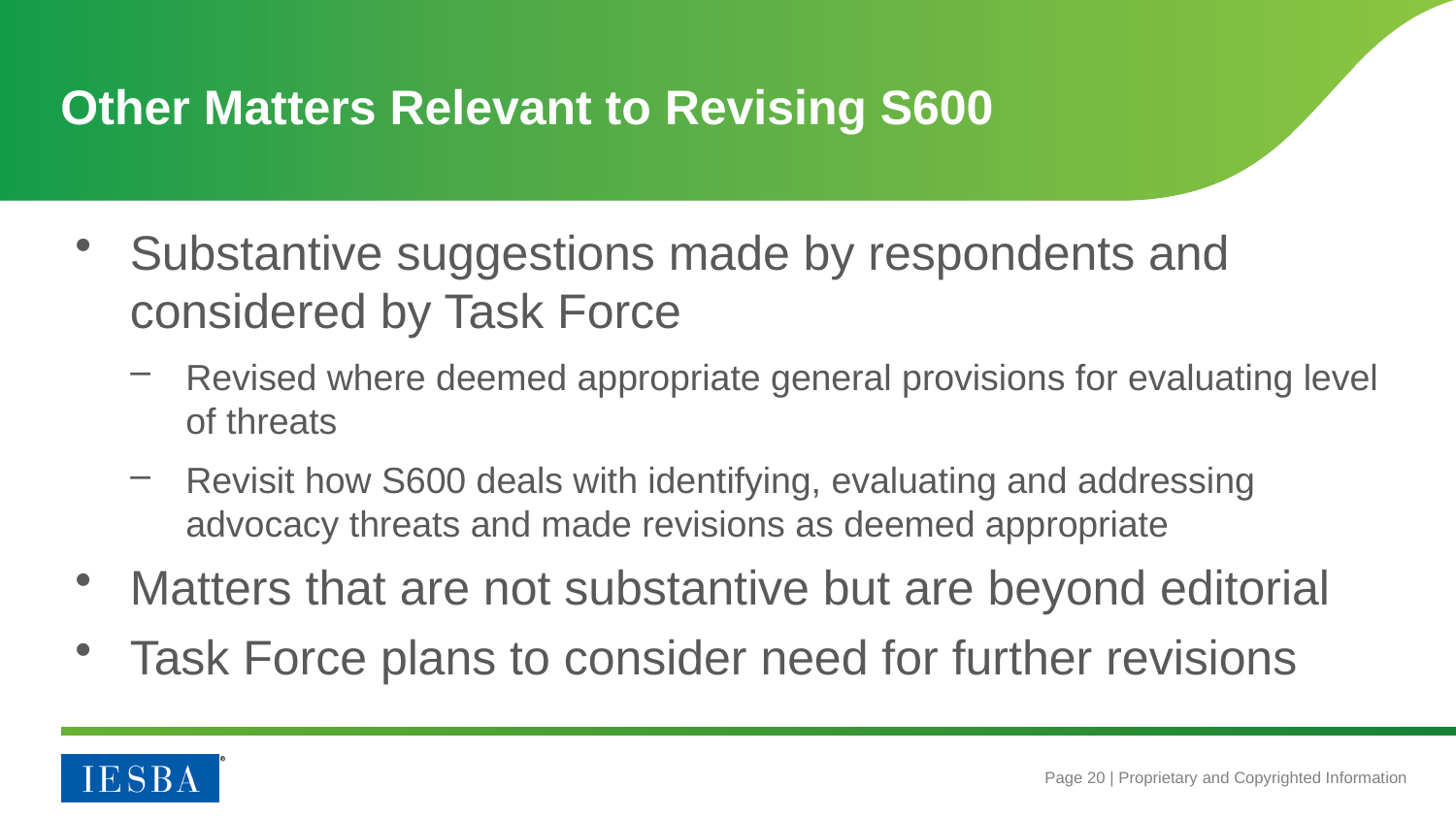

# Other Matters Relevant to Revising S600
Substantive suggestions made by respondents and considered by Task Force
Revised where deemed appropriate general provisions for evaluating level of threats
Revisit how S600 deals with identifying, evaluating and addressing advocacy threats and made revisions as deemed appropriate
Matters that are not substantive but are beyond editorial
Task Force plans to consider need for further revisions